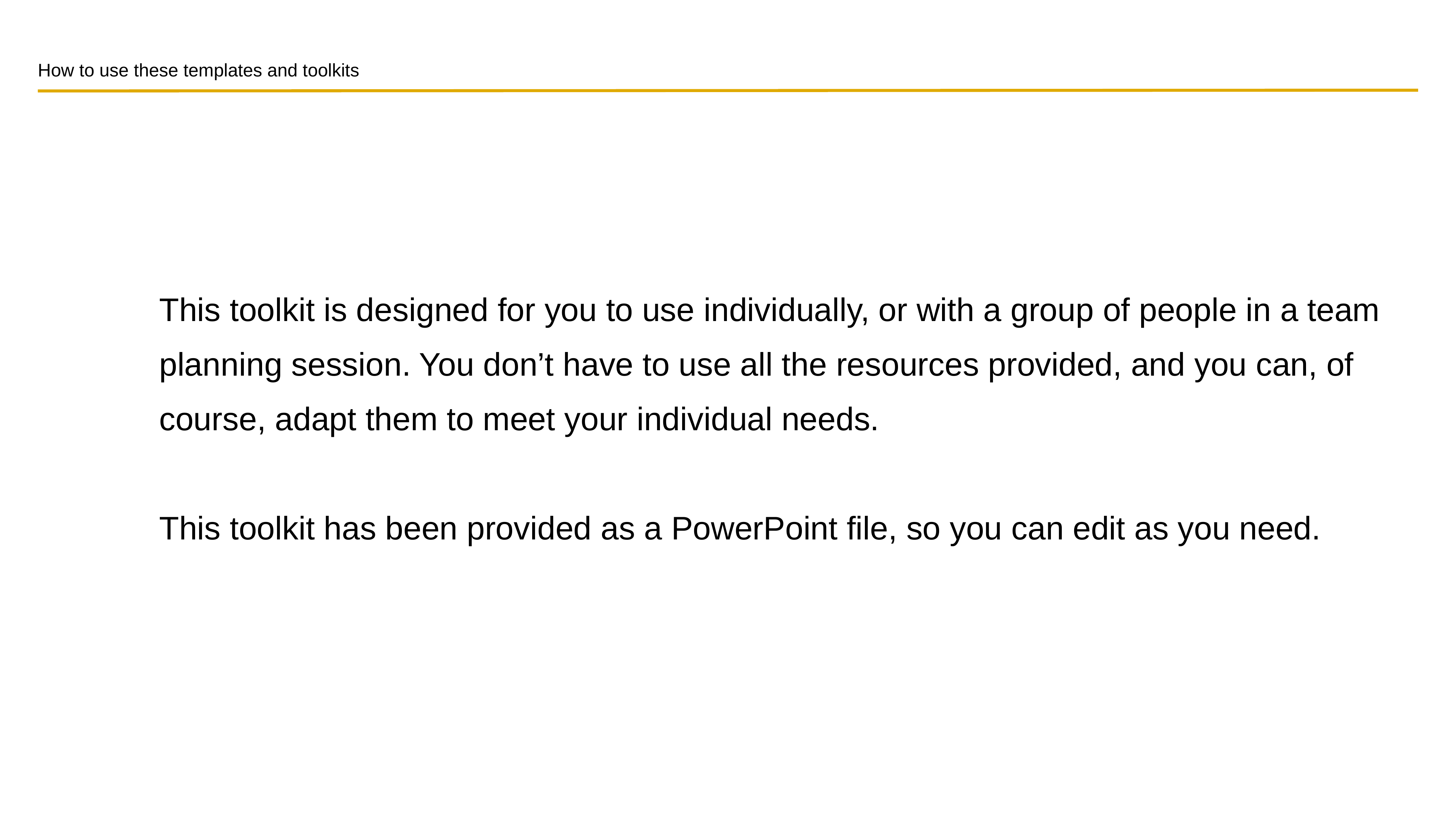

How to use these templates and toolkits
This toolkit is designed for you to use individually, or with a group of people in a team planning session. You don’t have to use all the resources provided, and you can, of course, adapt them to meet your individual needs.

This toolkit has been provided as a PowerPoint file, so you can edit as you need.